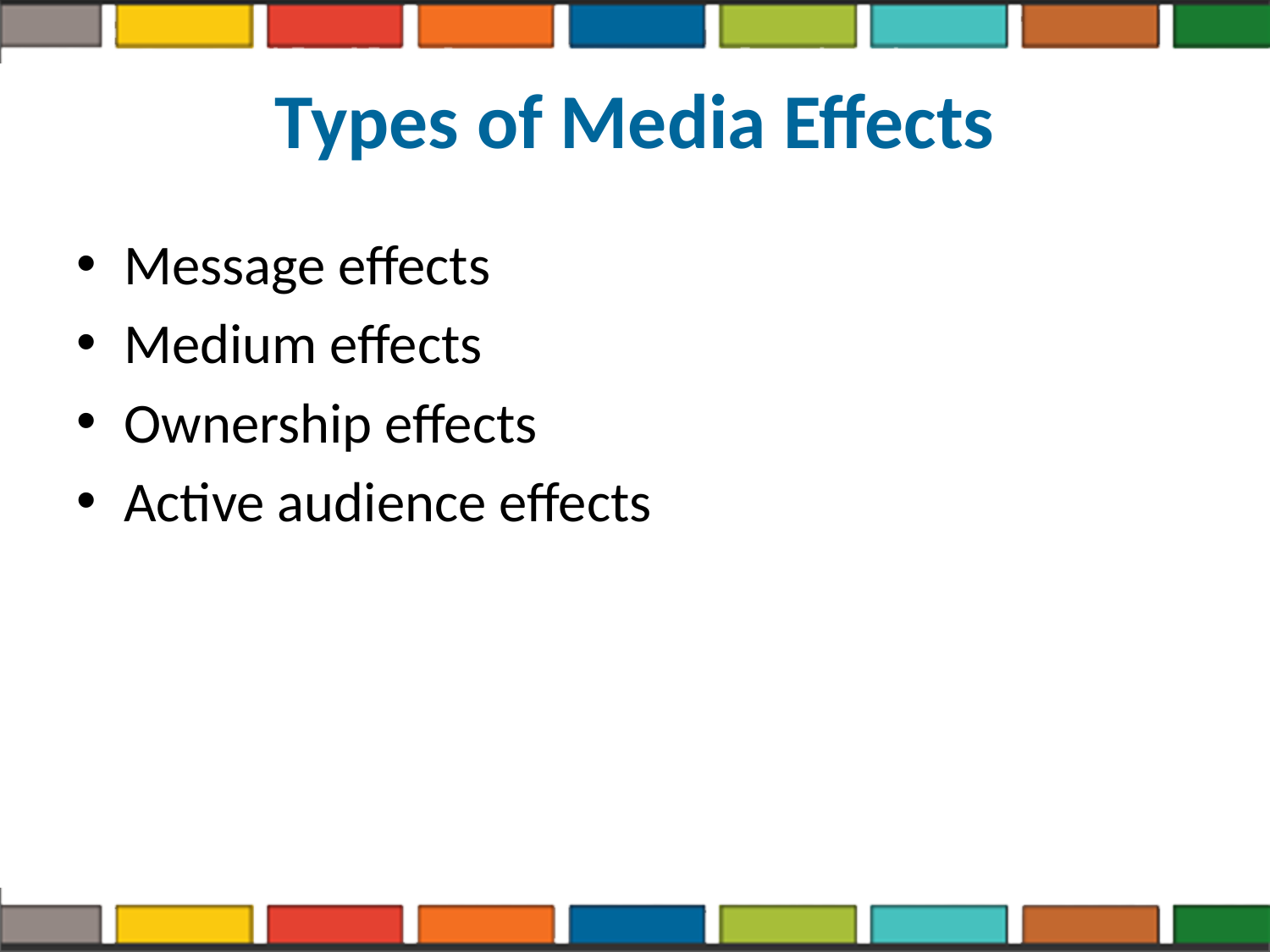

# Types of Media Effects
Message effects
Medium effects
Ownership effects
Active audience effects